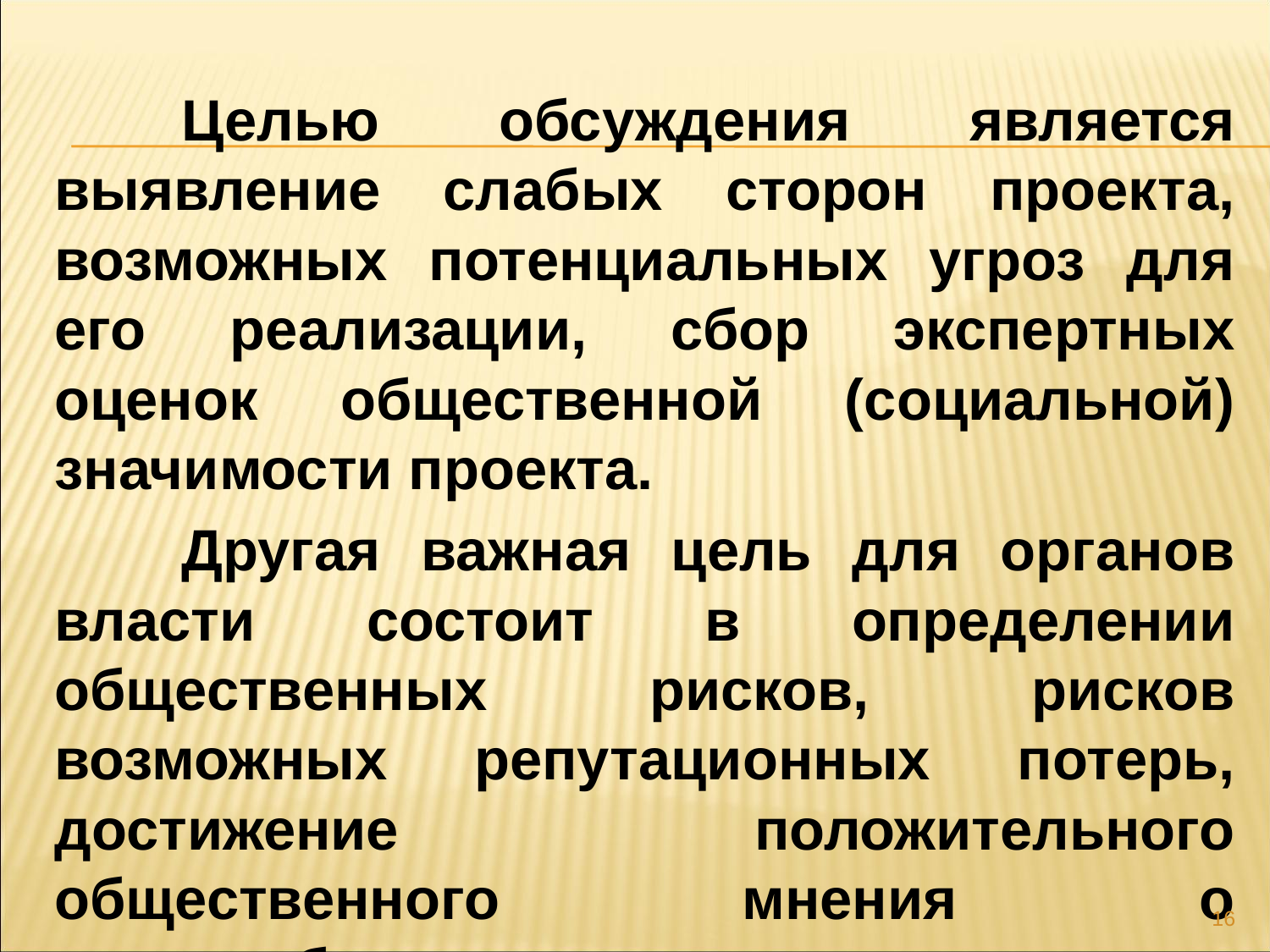

Целью обсуждения является выявление слабых сторон проекта, возможных потенциальных угроз для его реализации, сбор экспертных оценок общественной (социальной) значимости проекта.
	Другая важная цель для органов власти состоит в определении общественных рисков, рисков возможных репутационных потерь, достижение положительного общественного мнения о целесообразности реализации проекта.

16